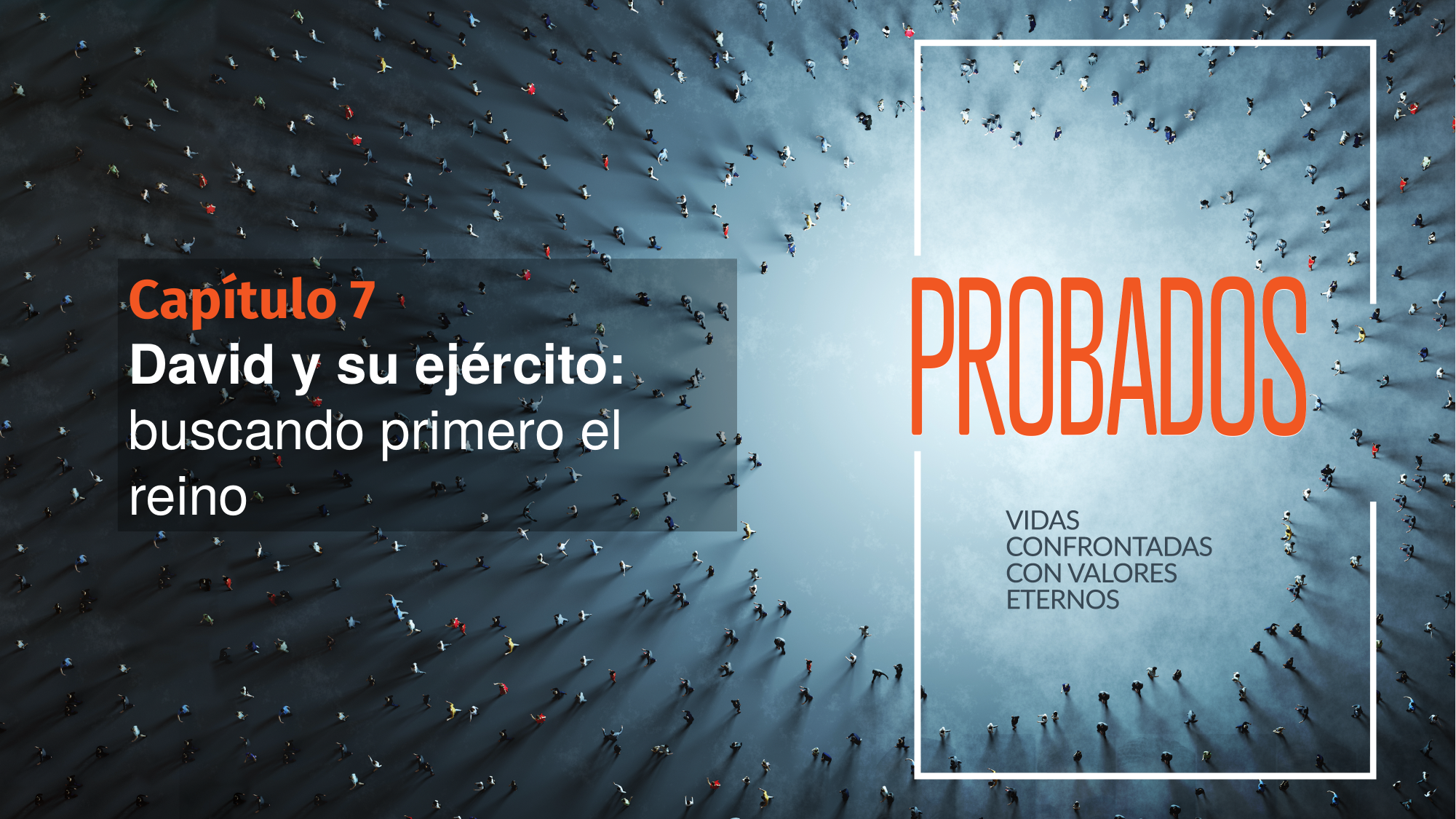

Capítulo 7
David y su ejército: buscando primero el reino